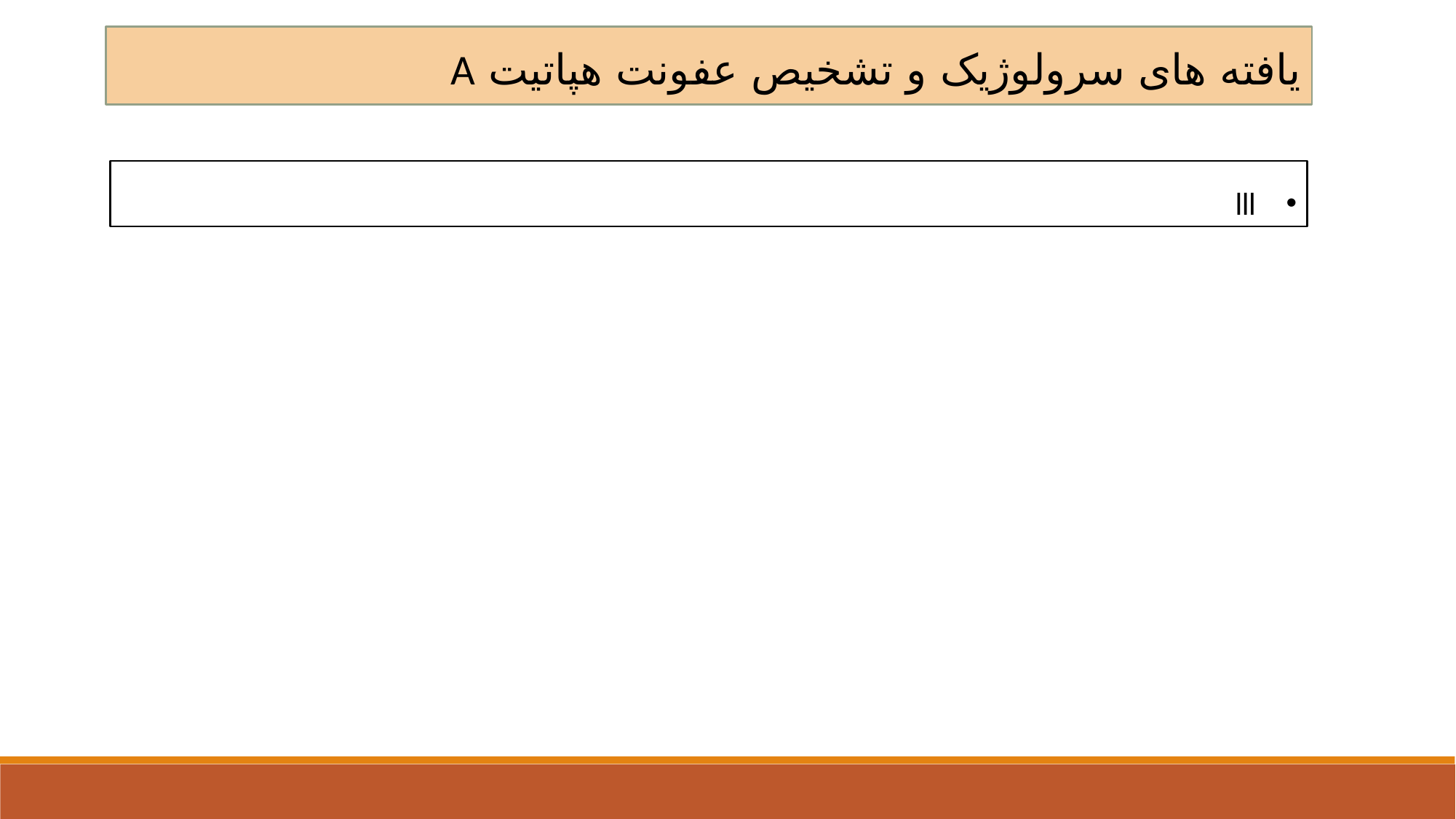

یافته های سرولوژیک و تشخیص عفونت هپاتیت A
lll